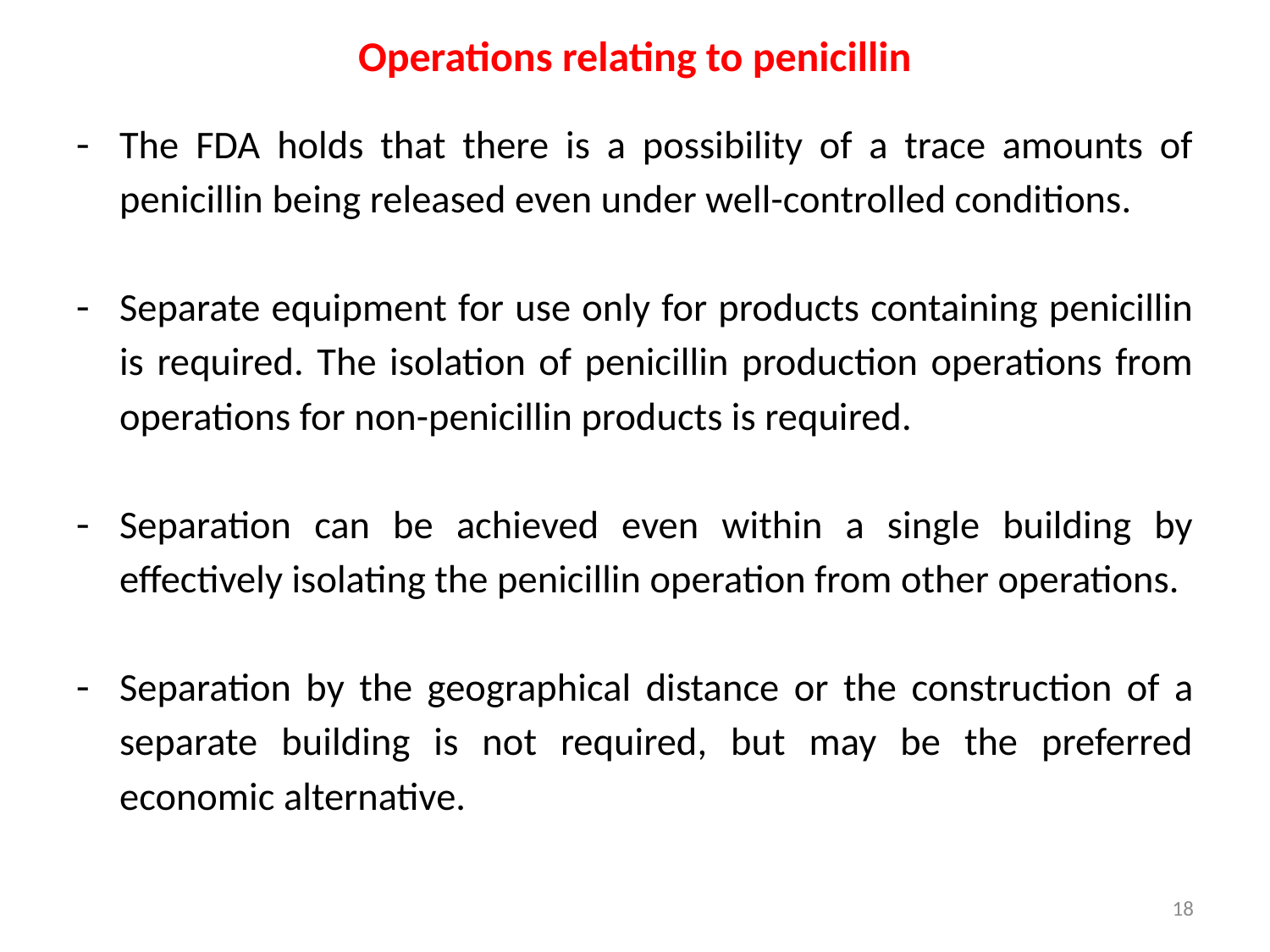

# Operations relating to penicillin
The FDA holds that there is a possibility of a trace amounts of penicillin being released even under well-controlled conditions.

Separate equipment for use only for products containing penicillin is required. The isolation of penicillin production operations from operations for non-penicillin products is required.

Separation can be achieved even within a single building by effectively isolating the penicillin operation from other operations.

Separation by the geographical distance or the construction of a separate building is not required, but may be the preferred economic alternative.

18